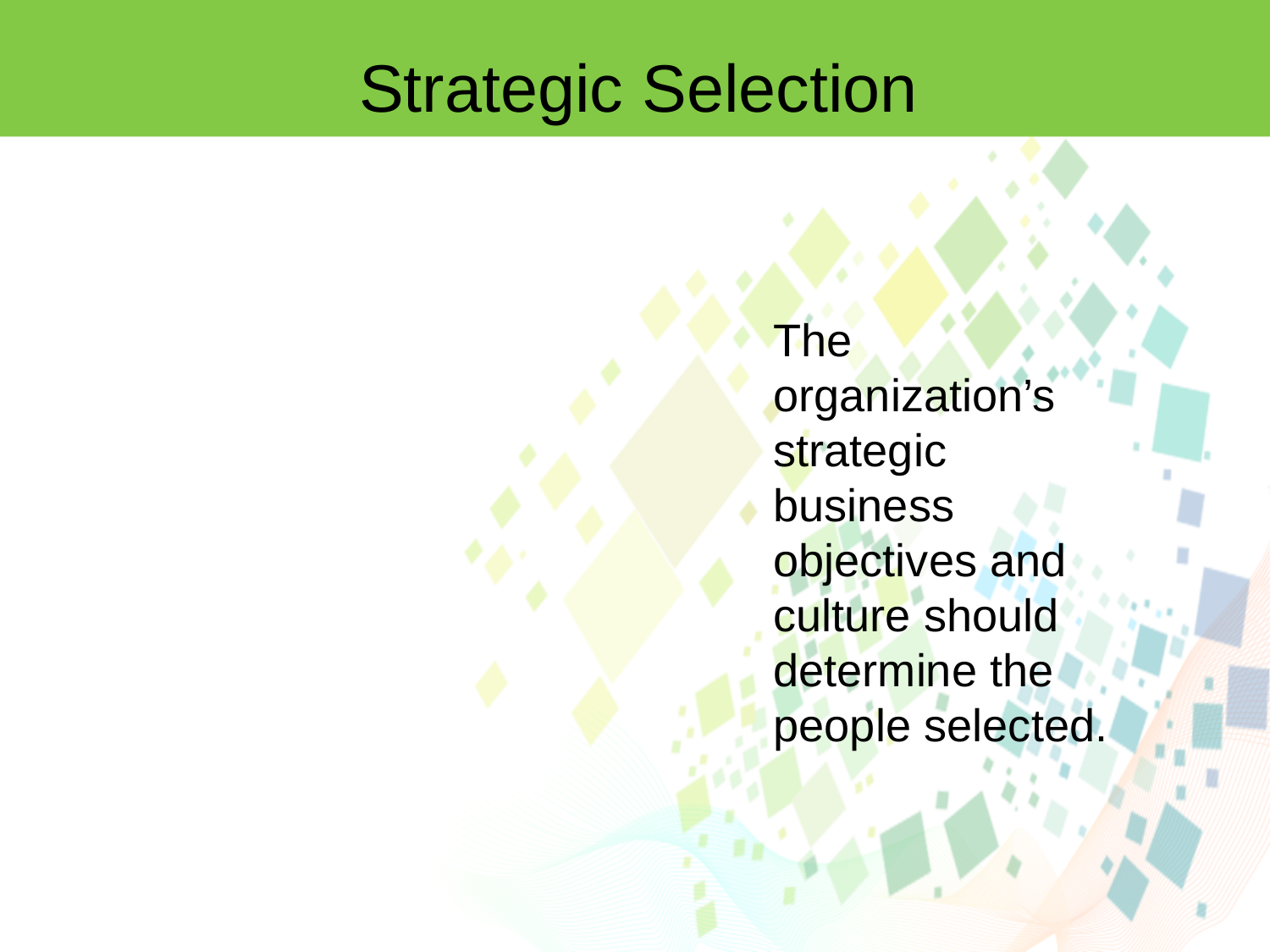

Strategic Selection
The organization’s strategic business objectives and culture should determine the people selected.